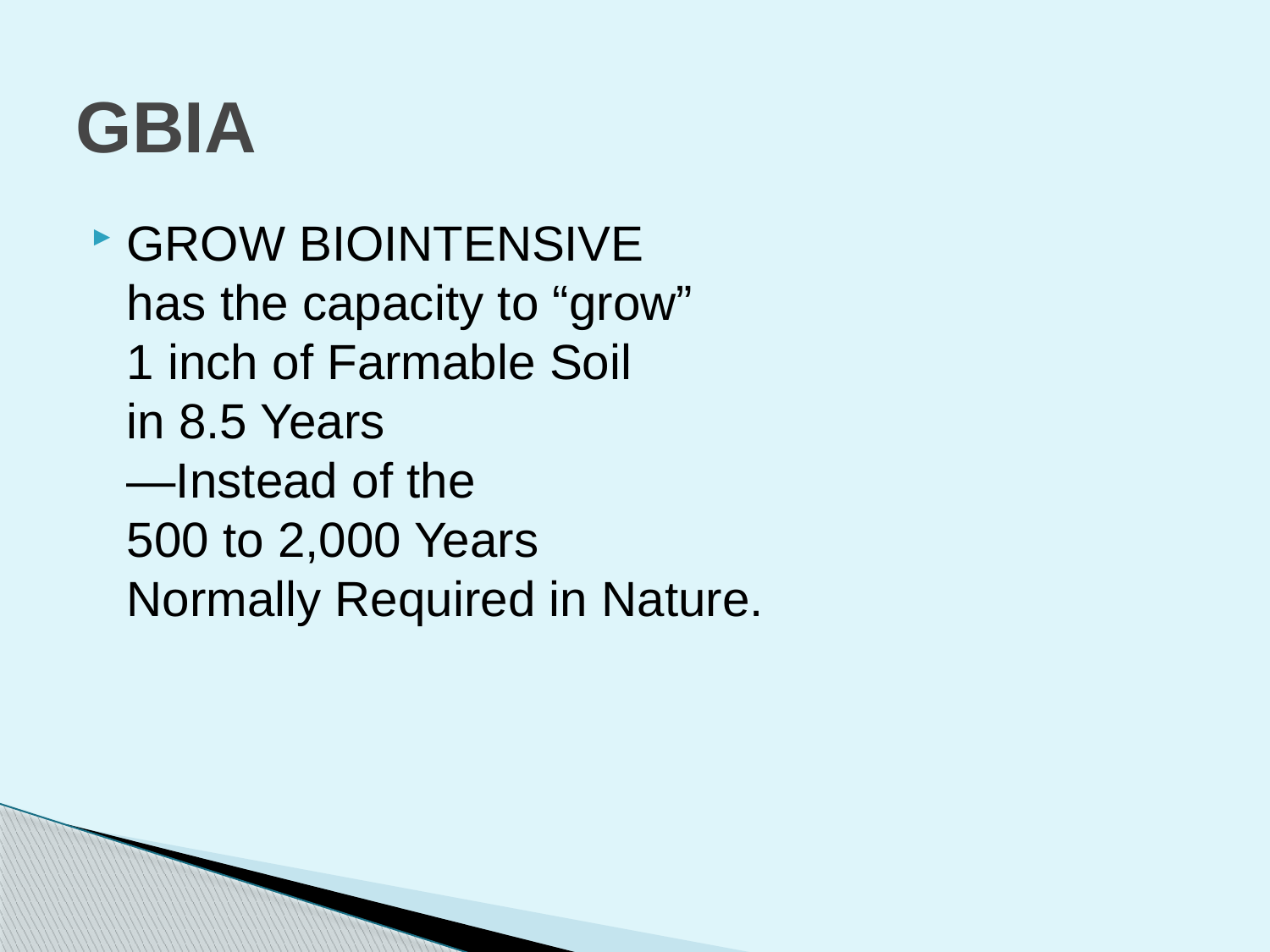

# GBIA
GROW BIOINTENSIVE
has the capacity to “grow”
1 inch of Farmable Soil
in 8.5 Years
—Instead of the
500 to 2,000 Years
Normally Required in Nature.